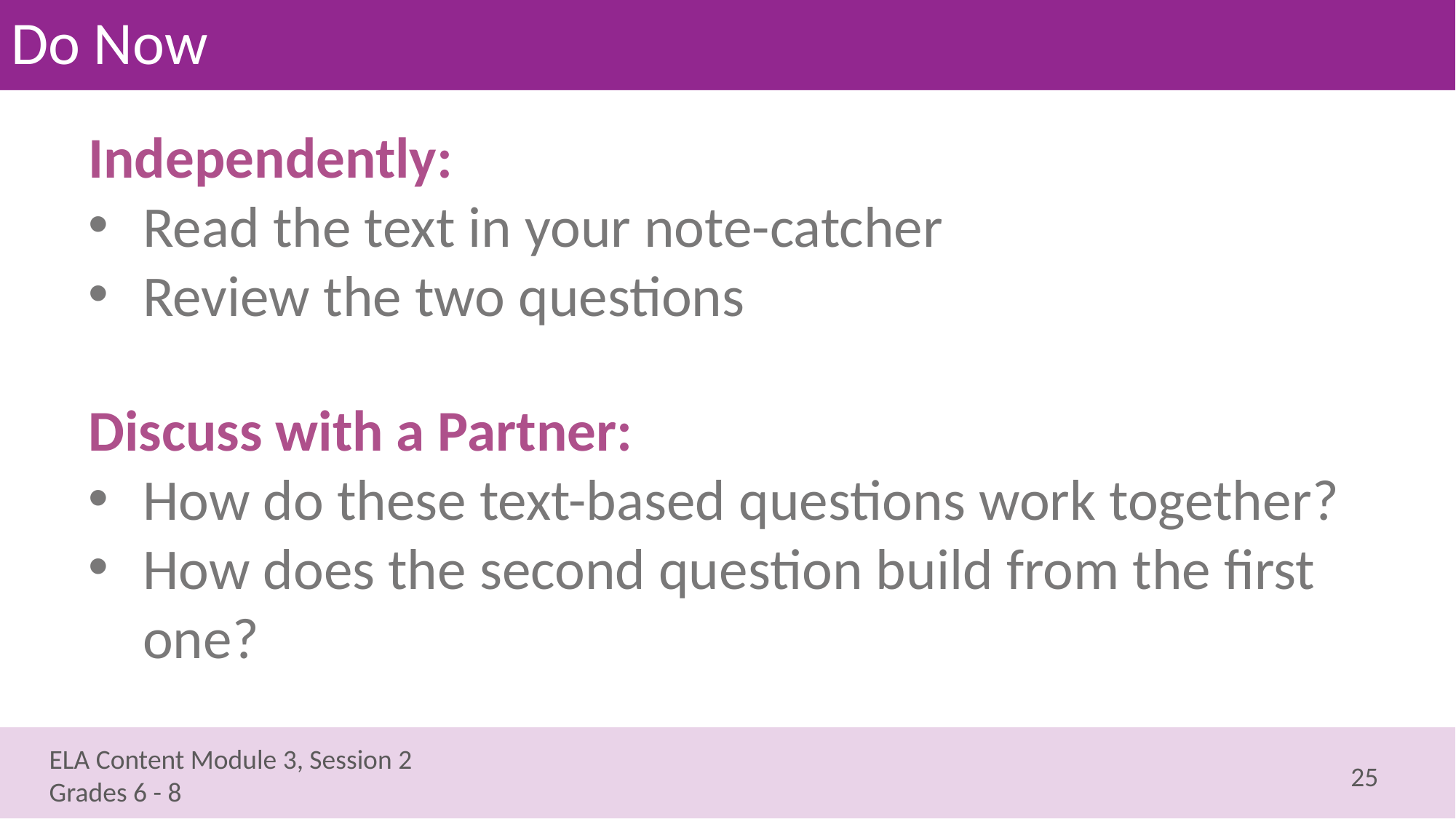

# Do Now
Independently:
Read the text in your note-catcher
Review the two questions

Discuss with a Partner:
How do these text-based questions work together?
How does the second question build from the first one?
25